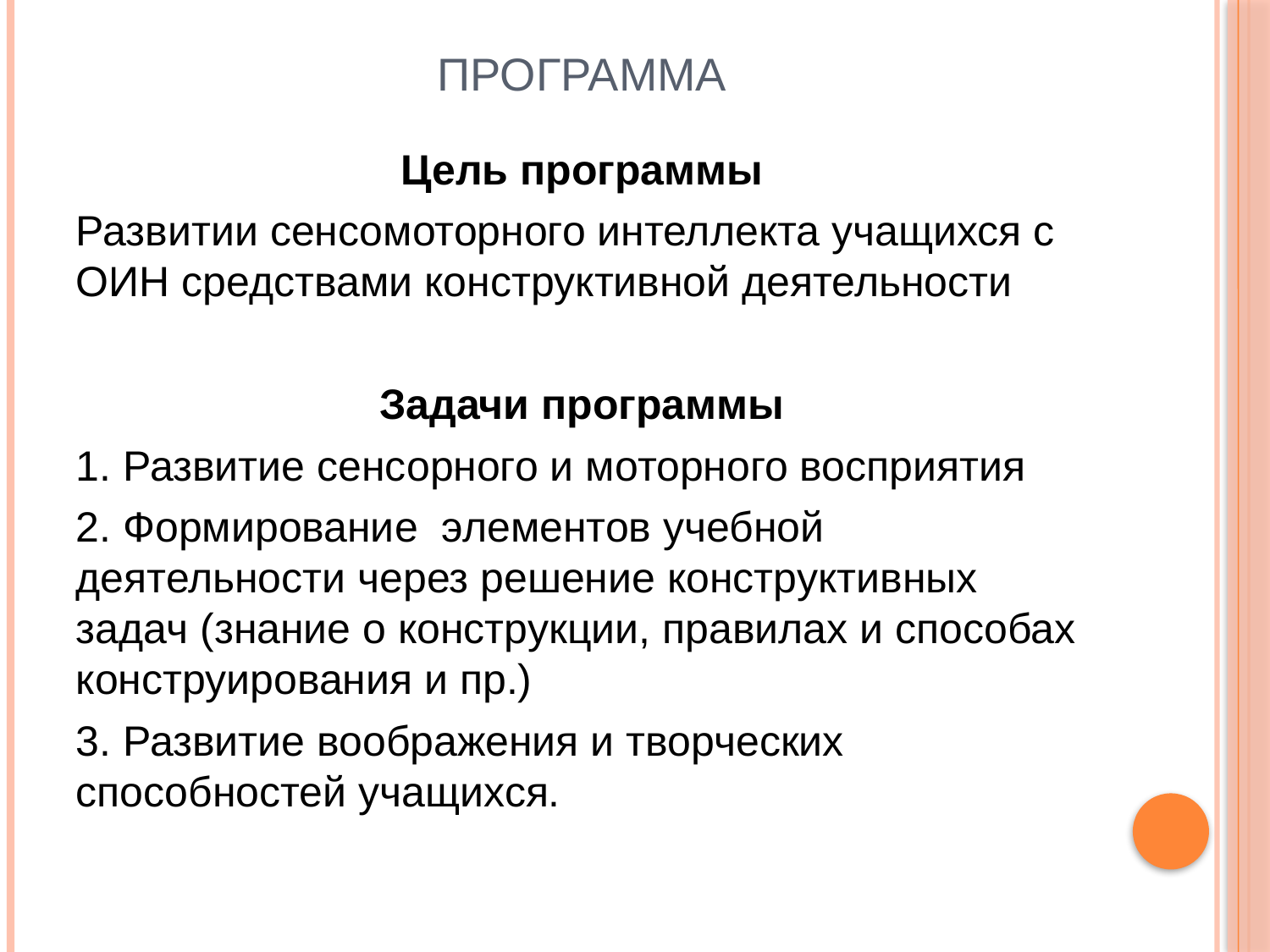

# Программа
Цель программы
Развитии сенсомоторного интеллекта учащихся с ОИН средствами конструктивной деятельности

Задачи программы
1. Развитие сенсорного и моторного восприятия
2. Формирование  элементов учебной деятельности через решение конструктивных задач (знание о конструкции, правилах и способах конструирования и пр.)
3. Развитие воображения и творческих способностей учащихся.